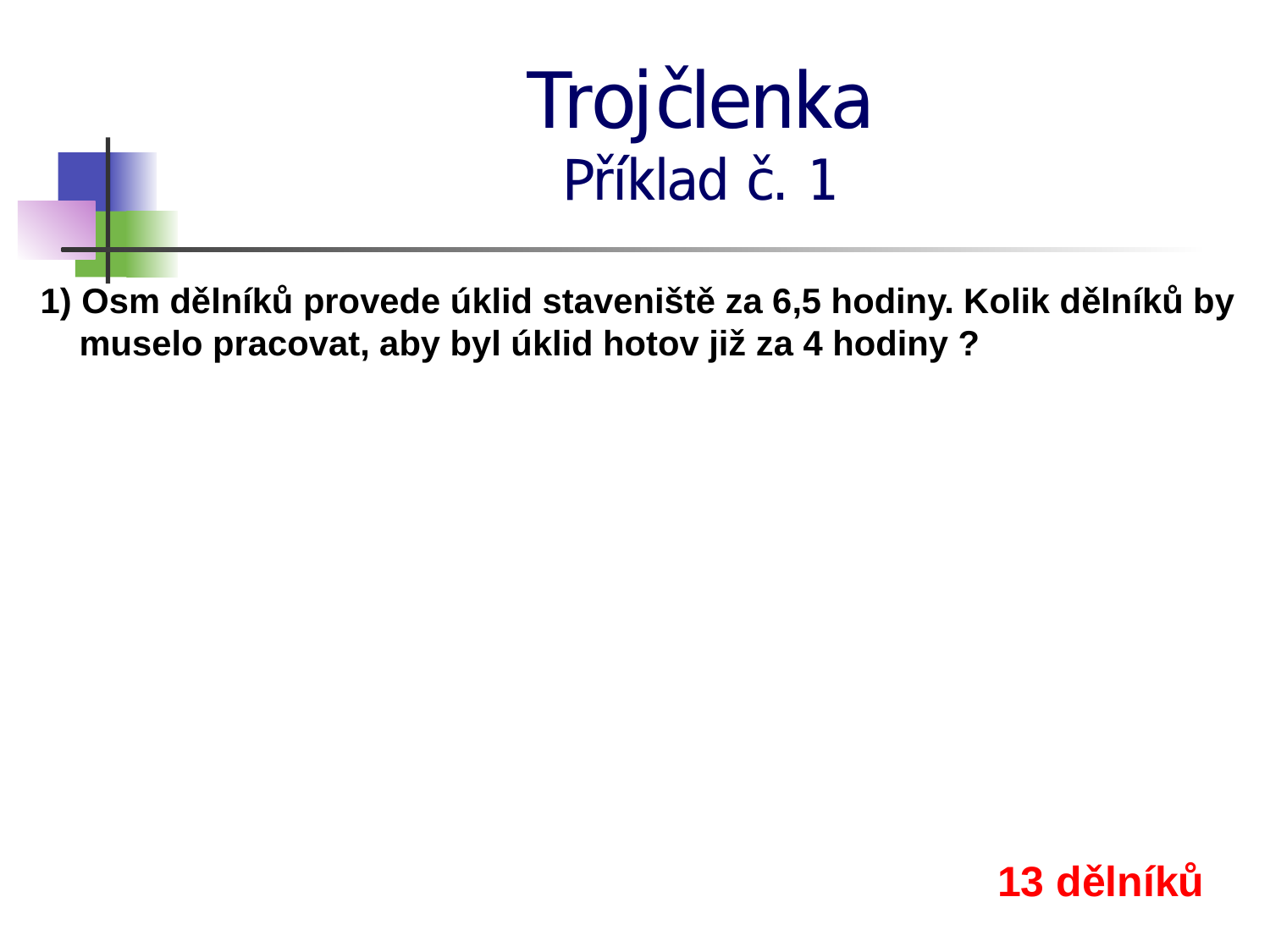

# Trojčlenka Příklad č. 1
1) Osm dělníků provede úklid staveniště za 6,5 hodiny. Kolik dělníků by
    muselo pracovat, aby byl úklid hotov již za 4 hodiny ?
13 dělníků